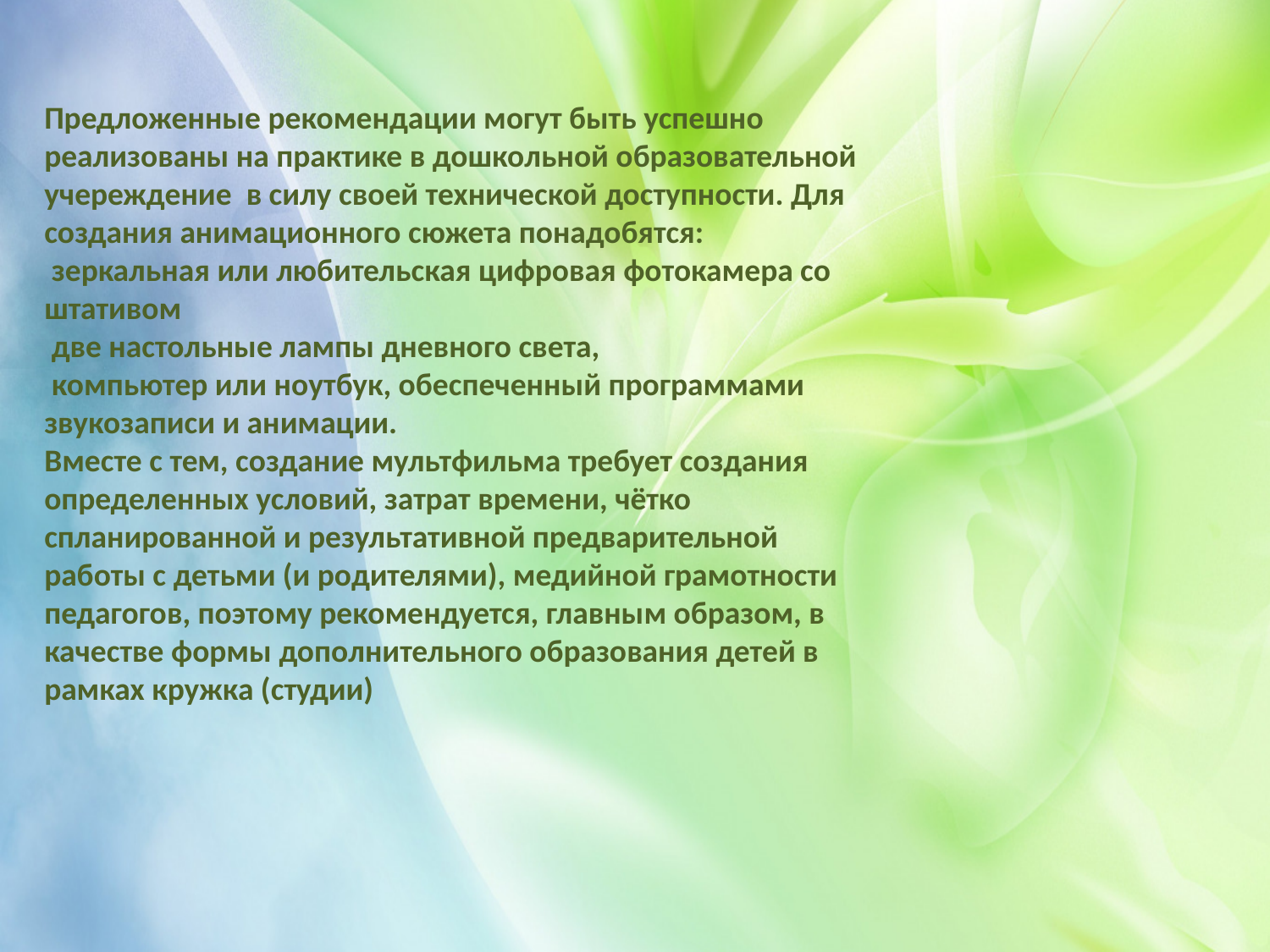

Предложенные рекомендации могут быть успешно реализованы на практике в дошкольной образовательной учереждение  в силу своей технической доступности. Для создания анимационного сюжета понадобятся:
 зеркальная или любительская цифровая фотокамера со штативом
 две настольные лампы дневного света,
 компьютер или ноутбук, обеспеченный программами звукозаписи и анимации.
Вместе с тем, создание мультфильма требует создания определенных условий, затрат времени, чётко спланированной и результативной предварительной работы с детьми (и родителями), медийной грамотности педагогов, поэтому рекомендуется, главным образом, в качестве формы дополнительного образования детей в рамках кружка (студии)